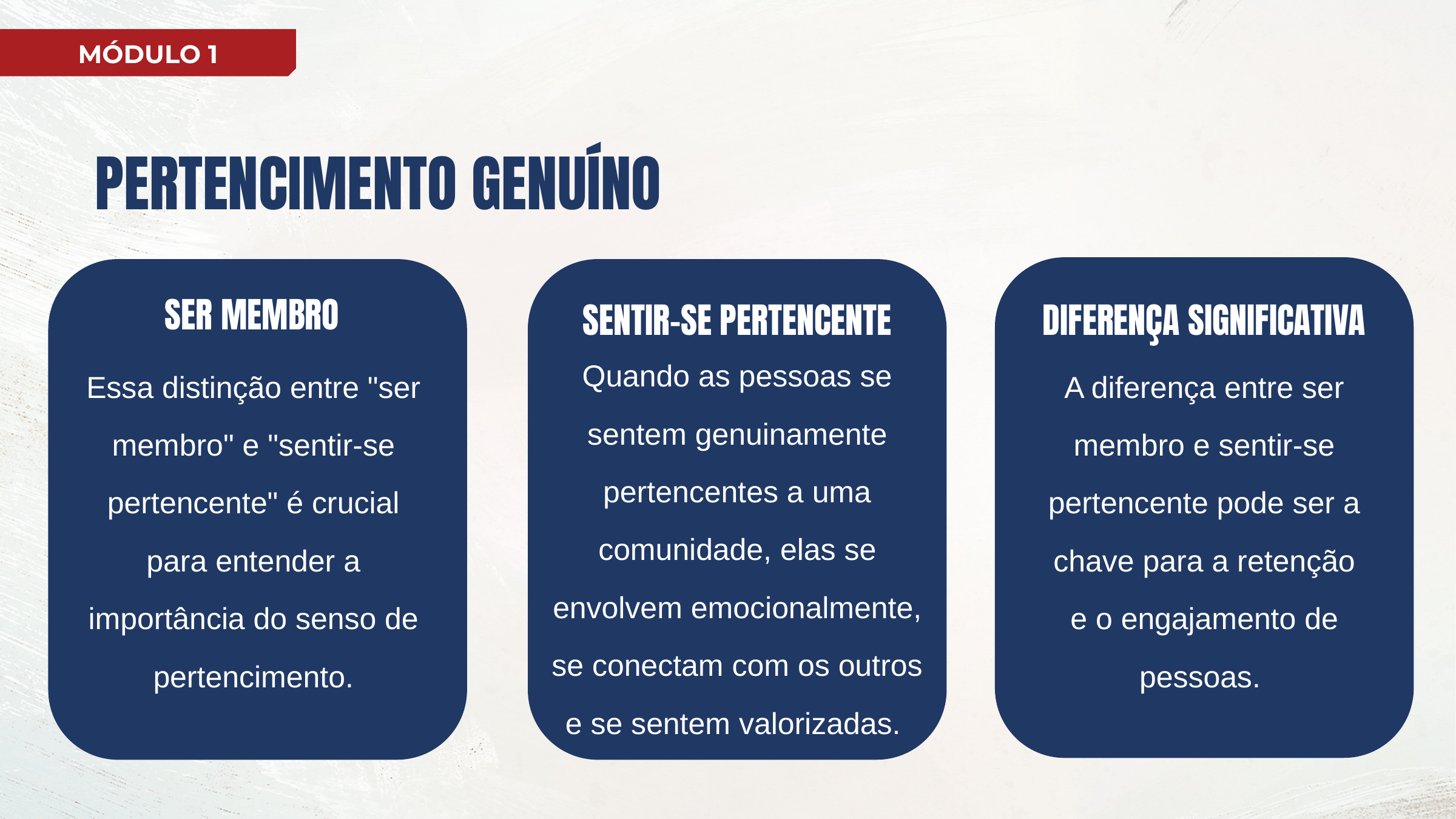

MÓDULO 1
PERTENCIMENTO GENUÍNO

SER MEMBRO
DIFERENÇA SIGNIFICATIVA
SENTIR-SE PERTENCENTE
Quando as pessoas se sentem genuinamente pertencentes a uma comunidade, elas se envolvem emocionalmente, se conectam com os outros e se sentem valorizadas.
Essa distinção entre "ser membro" e "sentir-se pertencente" é crucial para entender a importância do senso de pertencimento.
A diferença entre ser membro e sentir-se pertencente pode ser a chave para a retenção e o engajamento de pessoas.